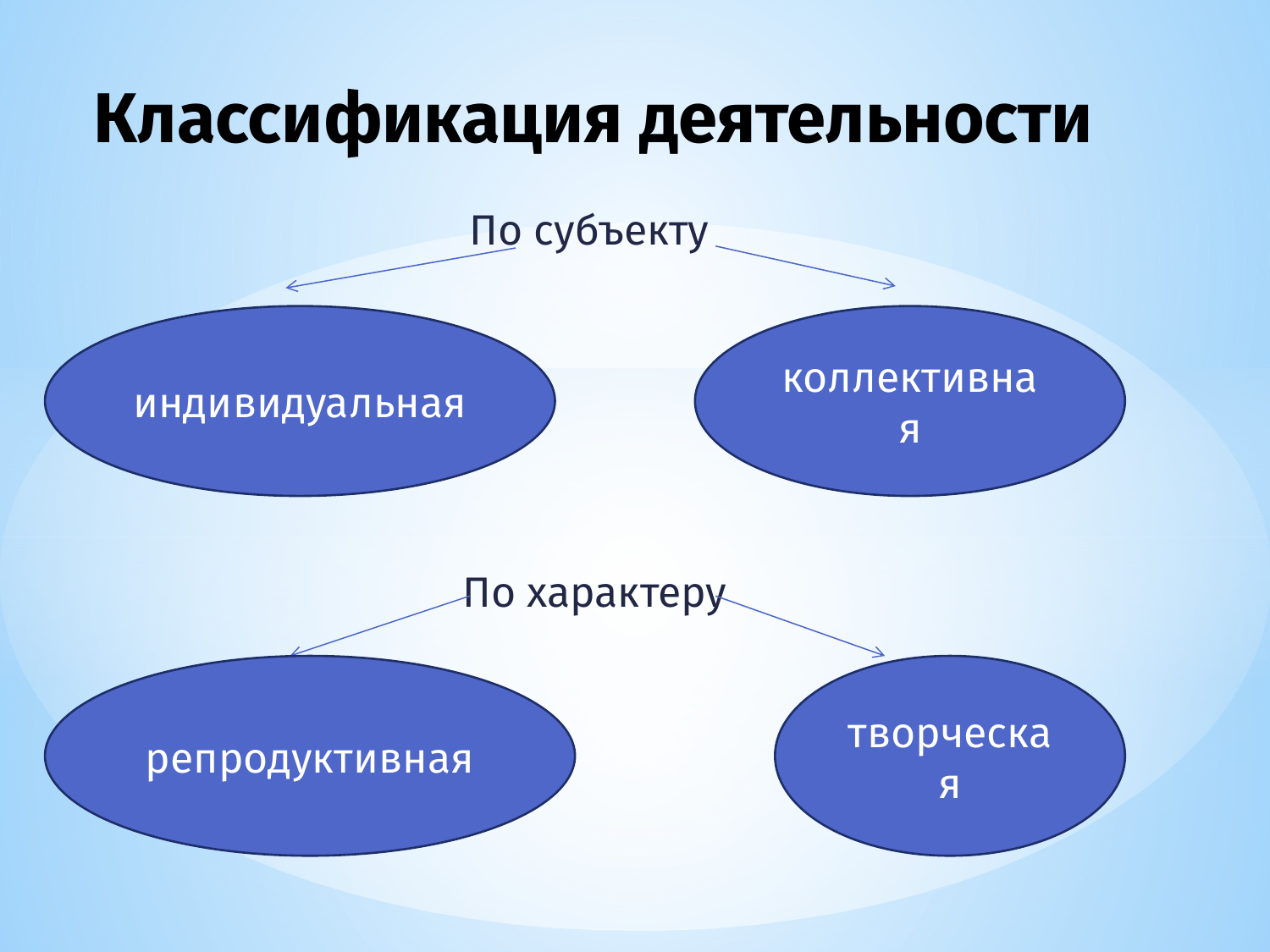

# Классификация деятельности
По субъекту

По характеру
индивидуальная
коллективная
репродуктивная
творческая